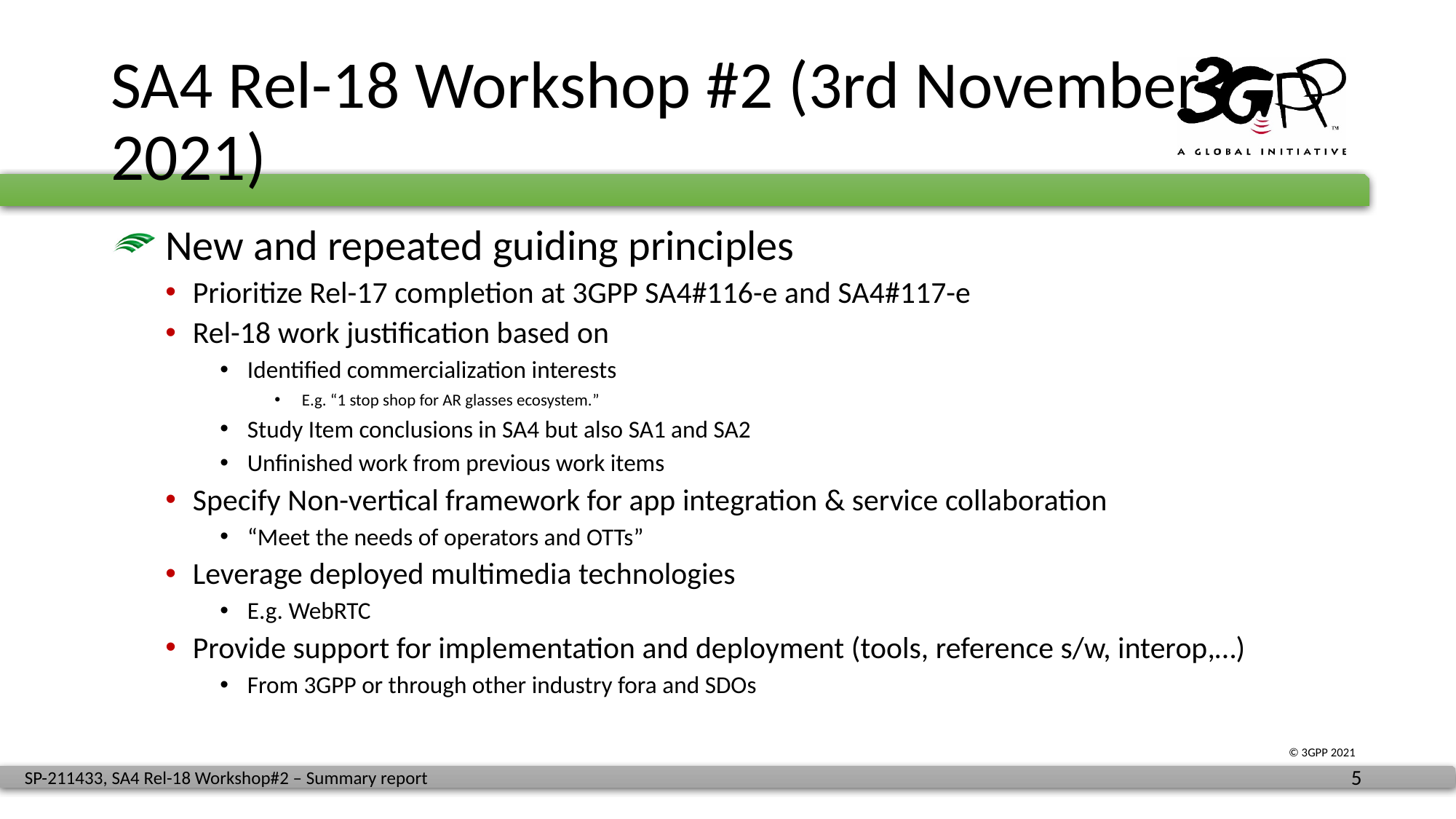

# SA4 Rel-18 Workshop #2 (3rd November 2021)
 New and repeated guiding principles
Prioritize Rel-17 completion at 3GPP SA4#116-e and SA4#117-e
Rel-18 work justification based on
Identified commercialization interests
E.g. “1 stop shop for AR glasses ecosystem.”
Study Item conclusions in SA4 but also SA1 and SA2
Unfinished work from previous work items
Specify Non-vertical framework for app integration & service collaboration
“Meet the needs of operators and OTTs”
Leverage deployed multimedia technologies
E.g. WebRTC
Provide support for implementation and deployment (tools, reference s/w, interop,…)
From 3GPP or through other industry fora and SDOs